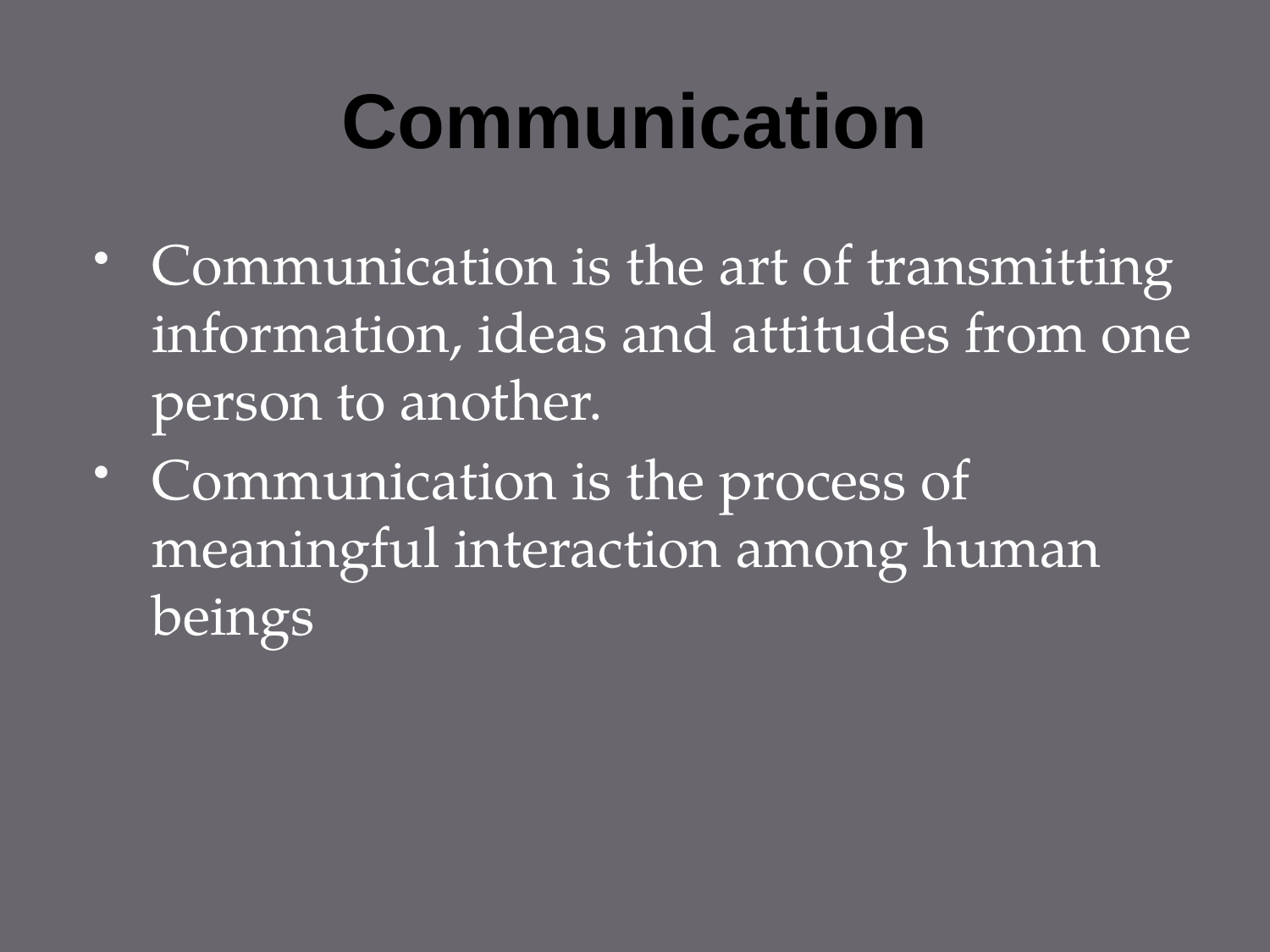

# Communication
Communication is the art of transmitting information, ideas and attitudes from one person to another.
Communication is the process of meaningful interaction among human beings